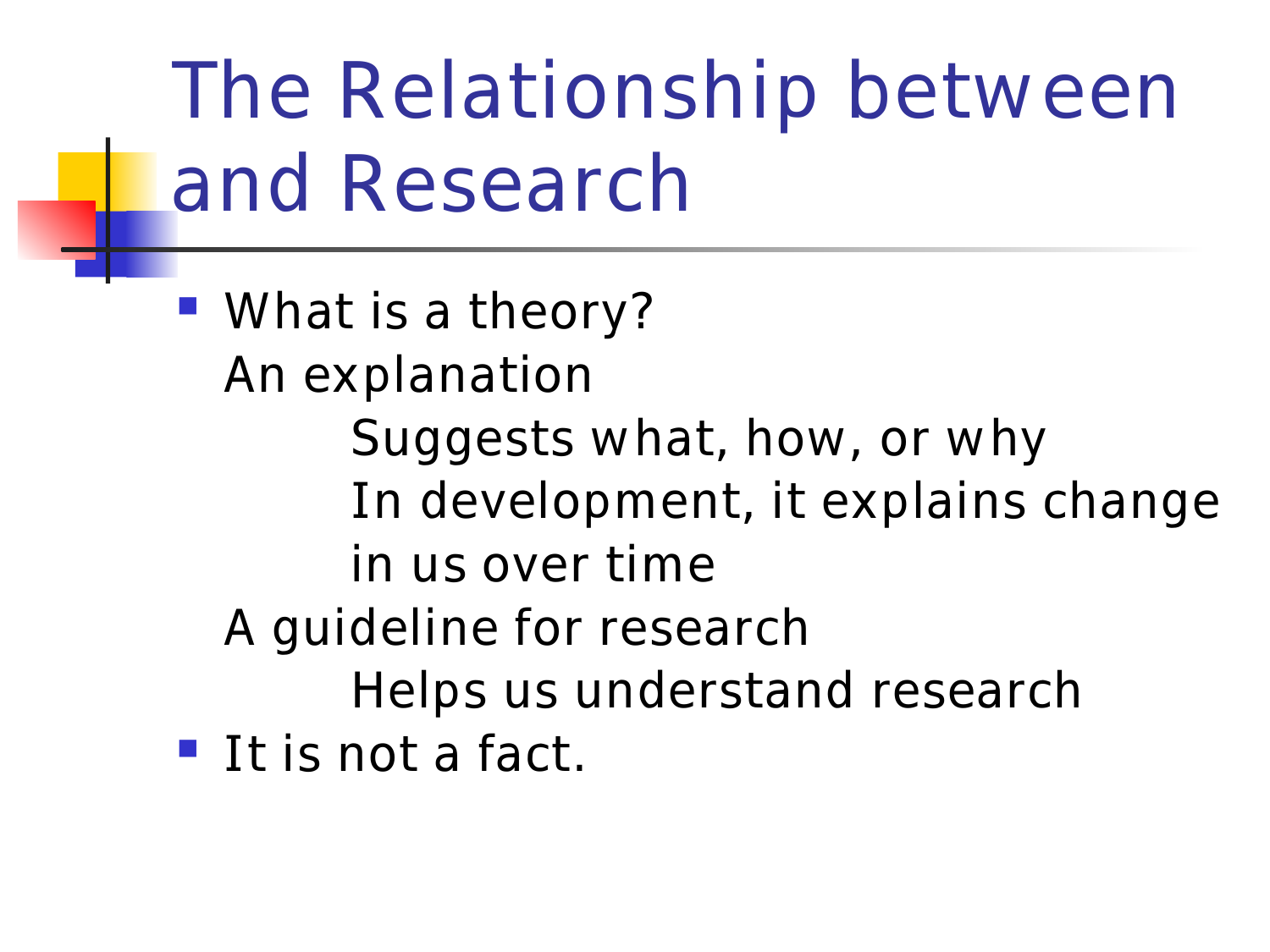

# The Relationship between and Research
What is a theory?
	An explanation
		Suggests what, how, or why
		In development, it explains change
		in us over time
	A guideline for research
		Helps us understand research
It is not a fact.